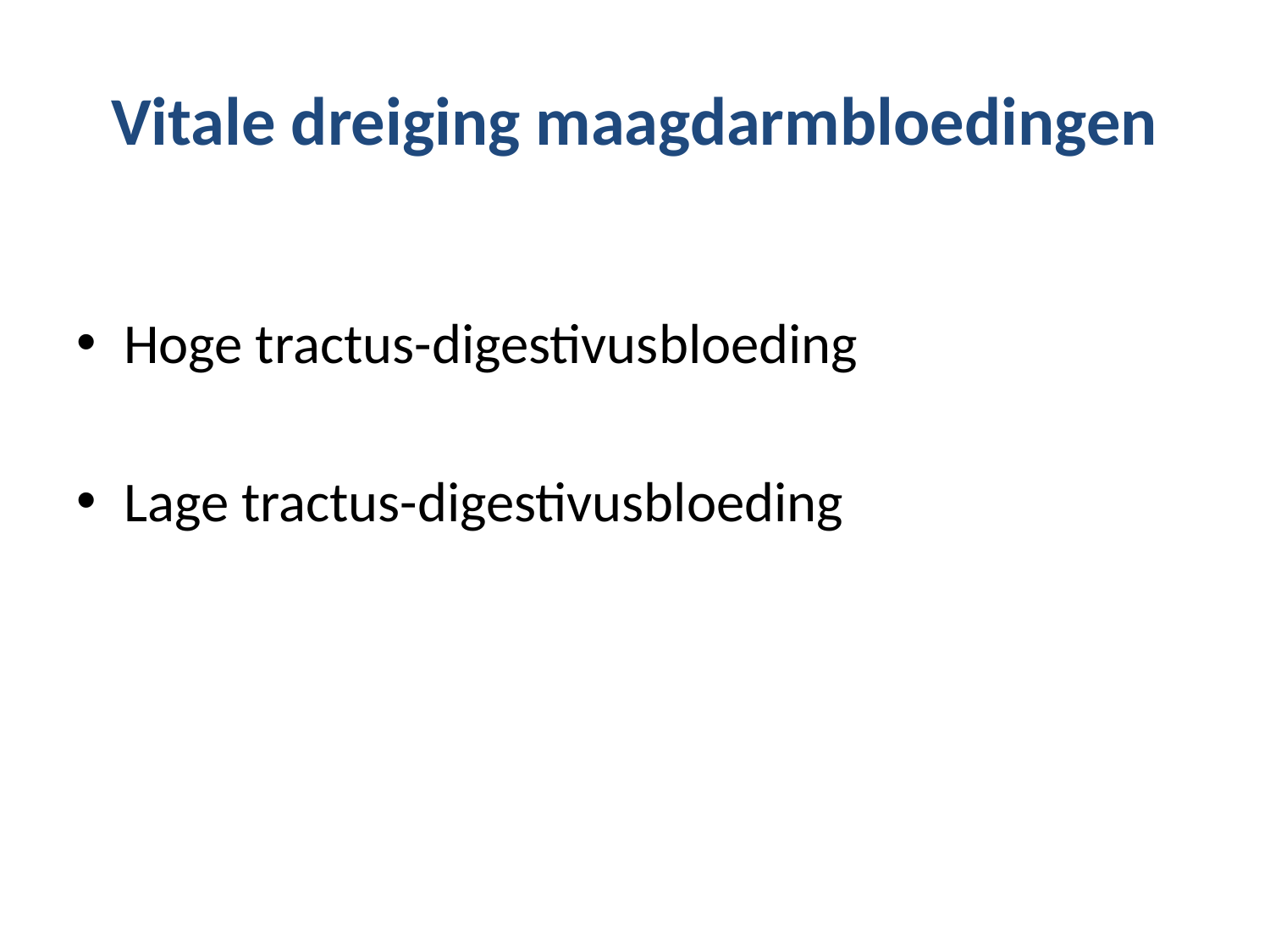

# Vitale dreiging maagdarmbloedingen

Hoge tractus-digestivusbloeding

Lage tractus-digestivusbloeding